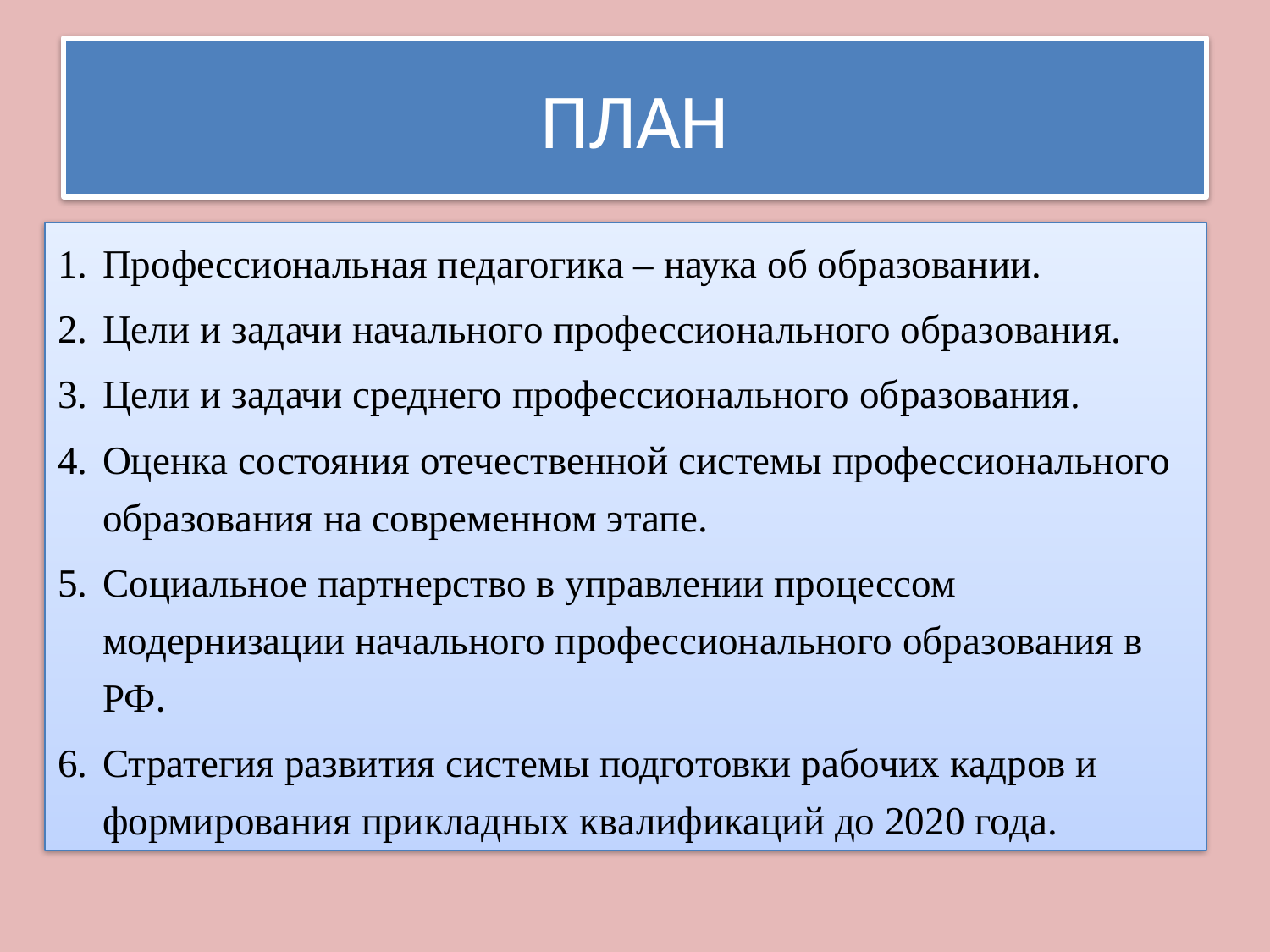

# ПЛАН
Профессиональная педагогика – наука об образовании.
Цели и задачи начального профессионального образования.
Цели и задачи среднего профессионального образования.
Оценка состояния отечественной системы профессионального образования на современном этапе.
Социальное партнерство в управлении процессом модернизации начального профессионального образования в РФ.
Стратегия развития системы подготовки рабочих кадров и формирования прикладных квалификаций до 2020 года.